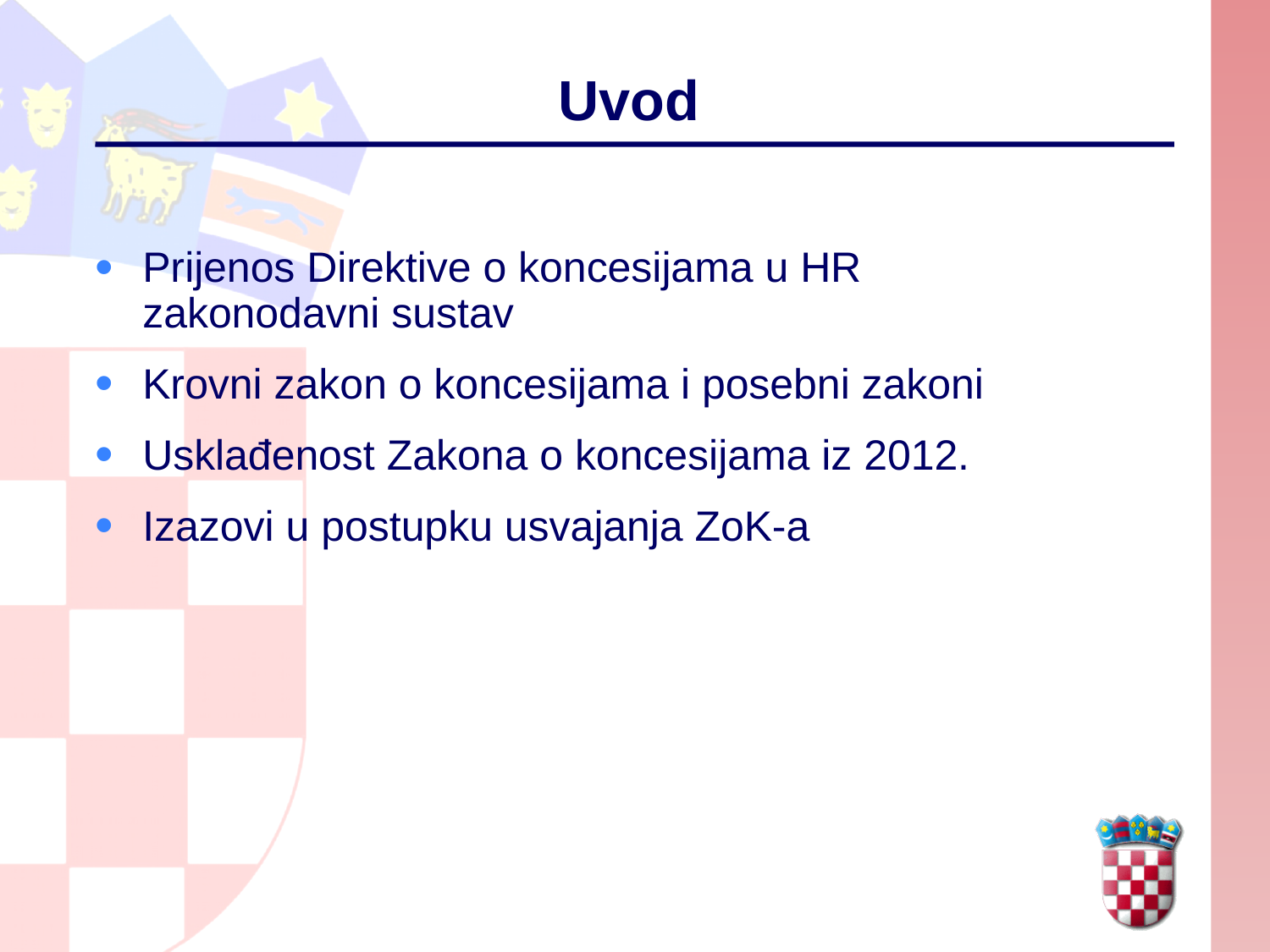

# Uvod
Prijenos Direktive o koncesijama u HR zakonodavni sustav
Krovni zakon o koncesijama i posebni zakoni
Usklađenost Zakona o koncesijama iz 2012.
Izazovi u postupku usvajanja ZoK-a